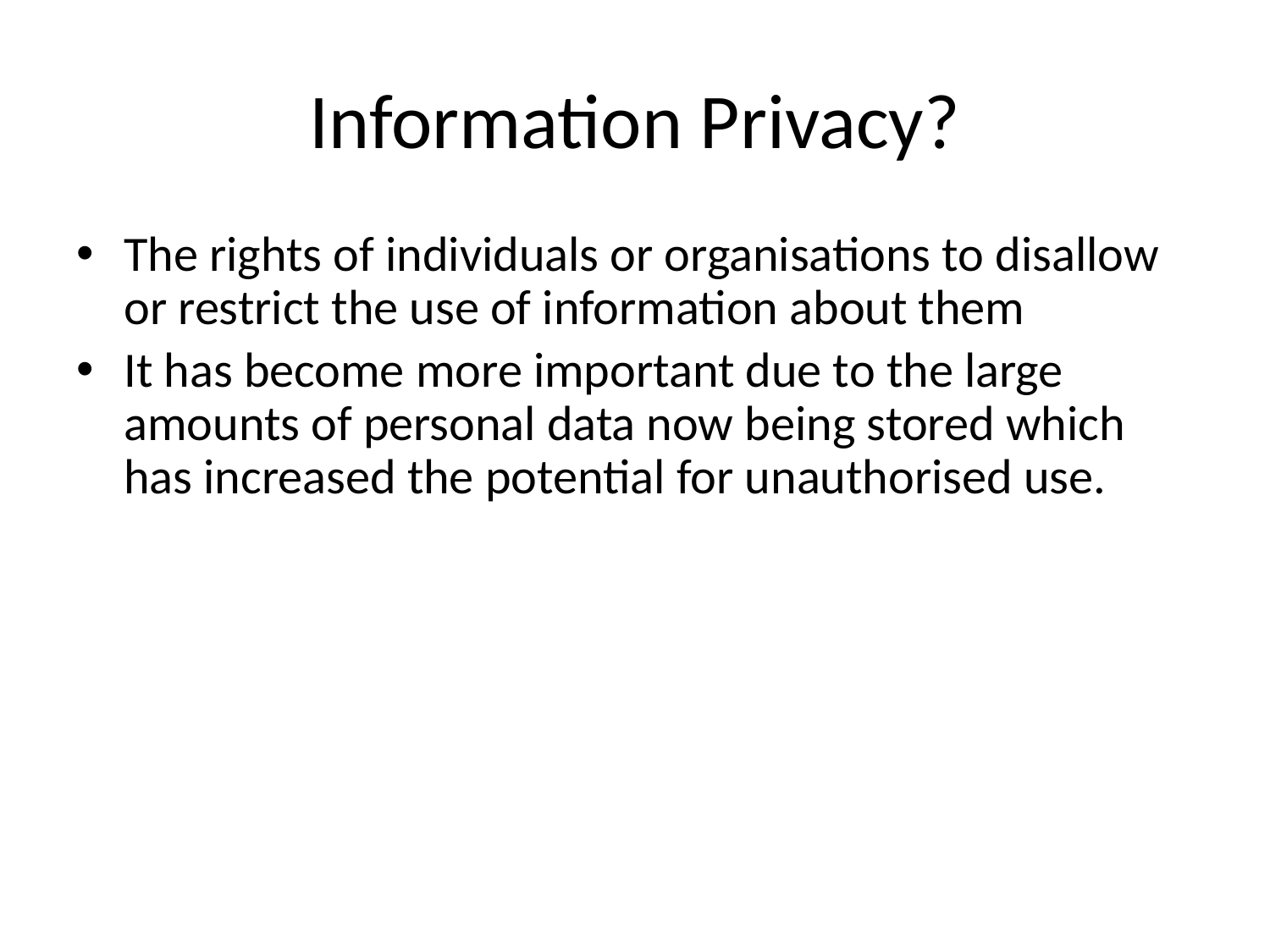

# Information Privacy?
The rights of individuals or organisations to disallow or restrict the use of information about them
It has become more important due to the large amounts of personal data now being stored which has increased the potential for unauthorised use.